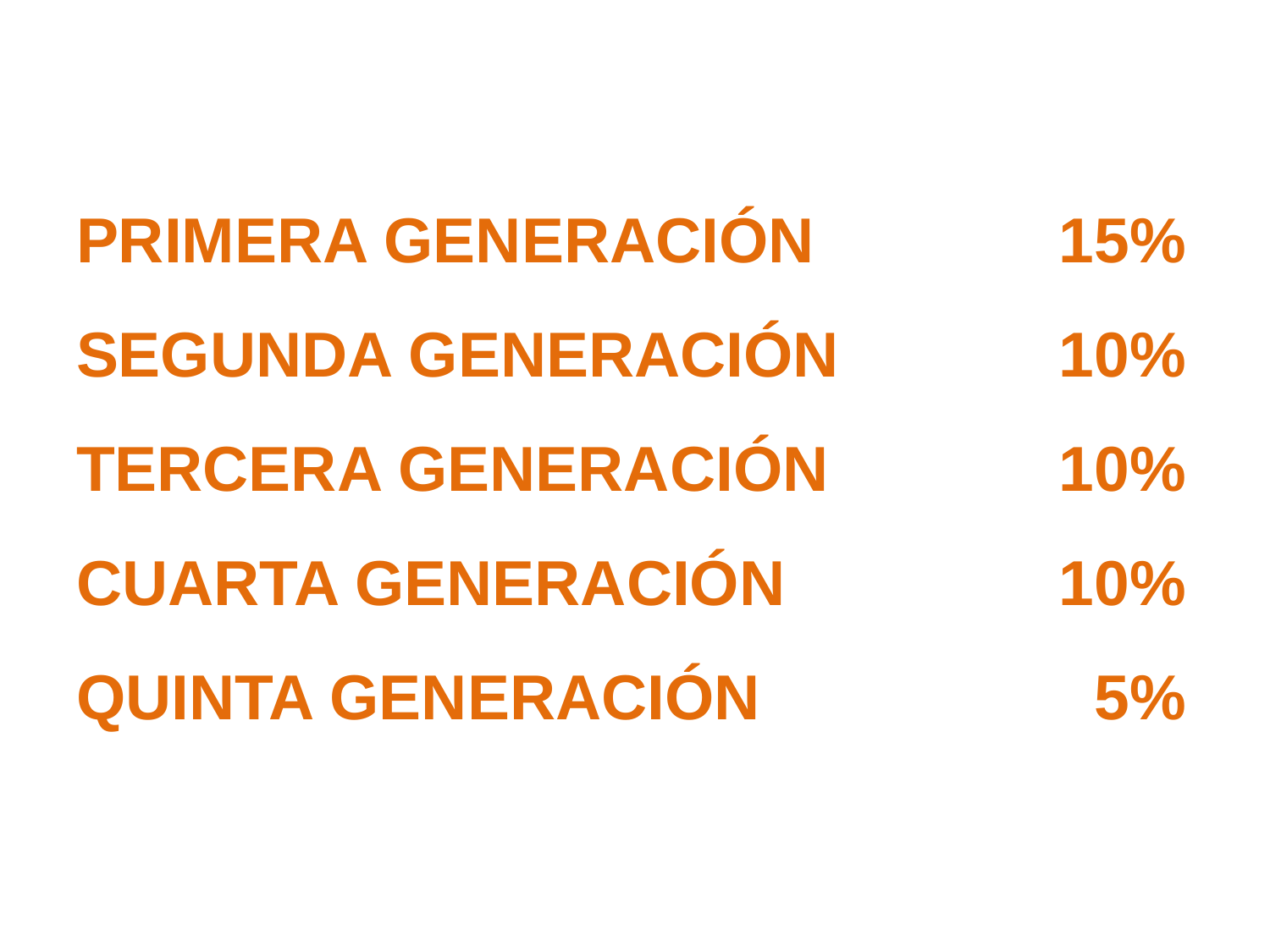

PRIMERA GENERACIÓN	15%

SEGUNDA GENERACIÓN 	10%

TERCERA GENERACIÓN	10%

CUARTA GENERACIÓN	10%

QUINTA GENERACIÓN	  5%